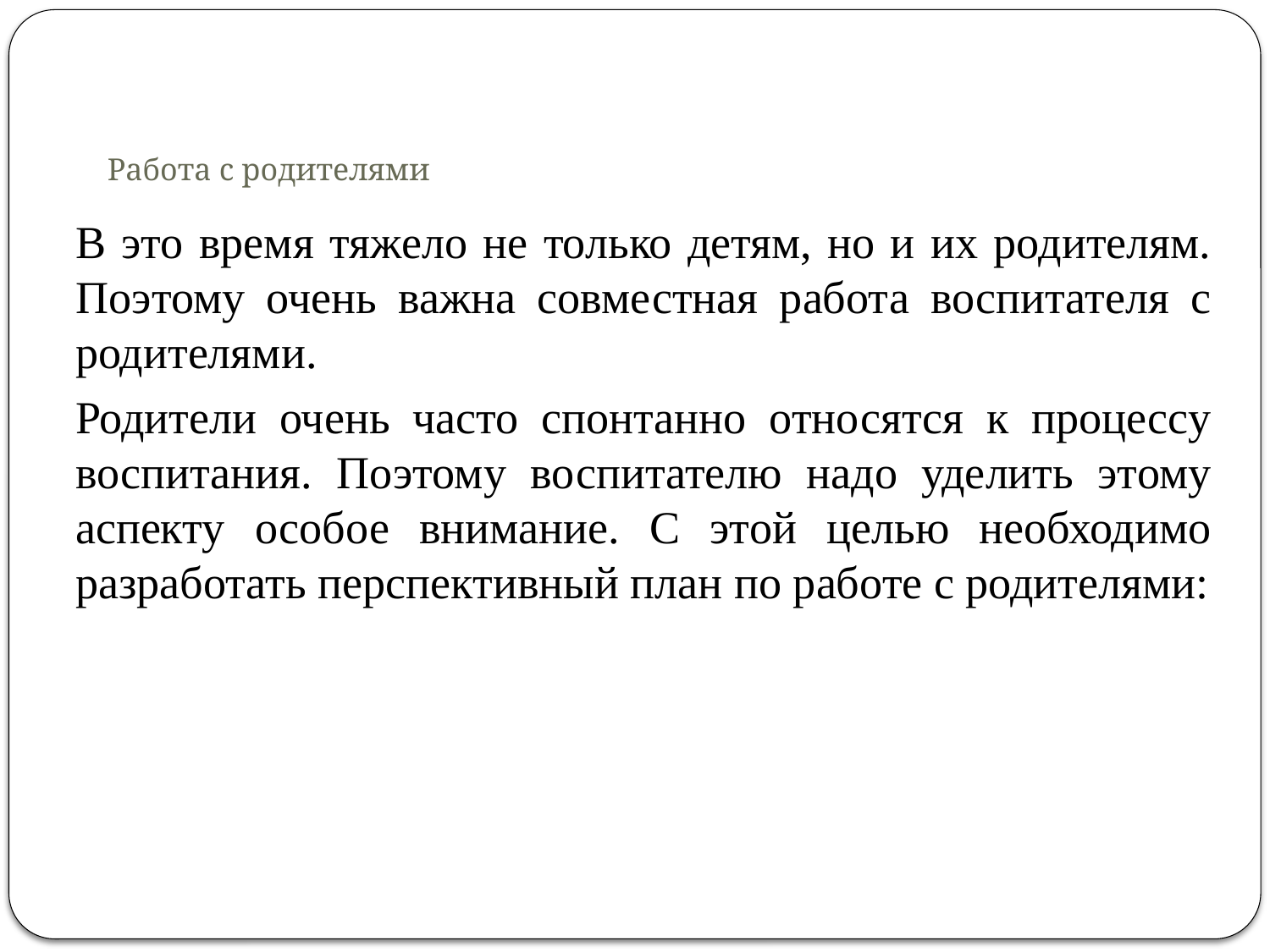

# Работа с родителями
	В это время тяжело не только детям, но и их родителям. Поэтому очень важна совместная работа воспитателя с родителями.
	Родители очень часто спонтанно относятся к процессу воспитания. Поэтому воспитателю надо уделить этому аспекту особое внимание. С этой целью необходимо разработать перспективный план по работе с родителями: